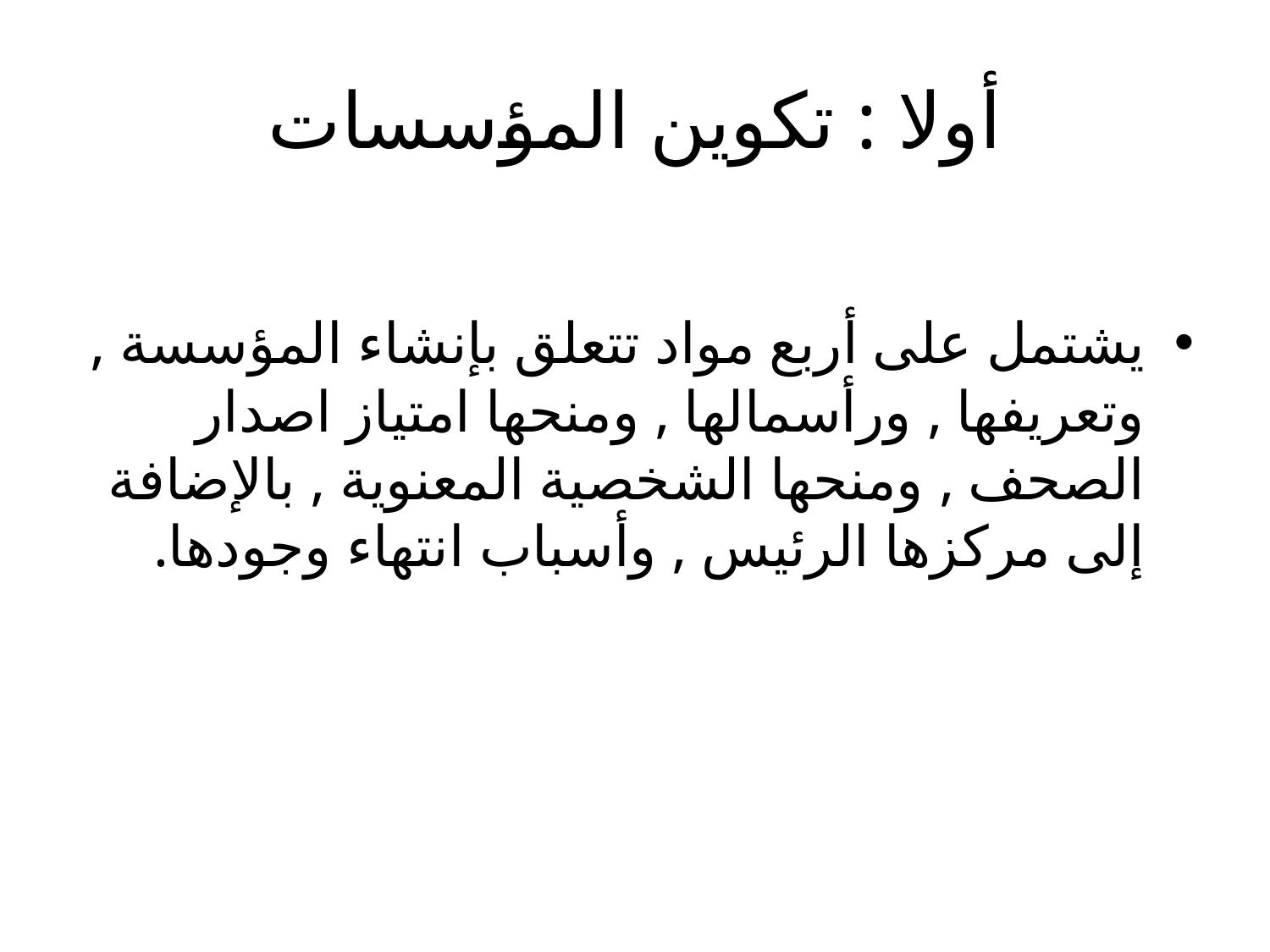

# أولا : تكوين المؤسسات

يشتمل على أربع مواد تتعلق بإنشاء المؤسسة , وتعريفها , ورأسمالها , ومنحها امتياز اصدار الصحف , ومنحها الشخصية المعنوية , بالإضافة إلى مركزها الرئيس , وأسباب انتهاء وجودها.